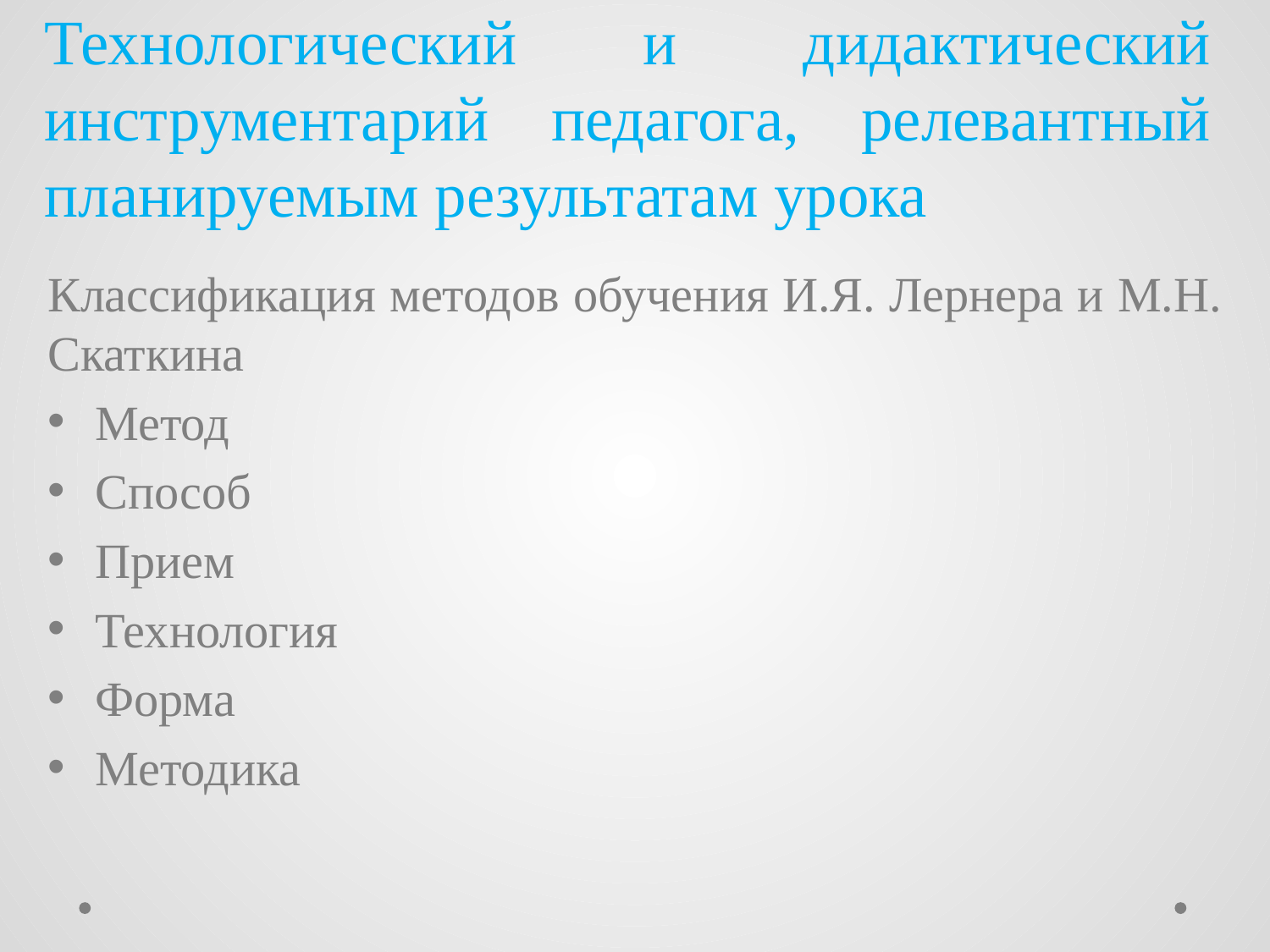

# Технологический и дидактический инструментарий педагога, релевантный планируемым результатам урока
Классификация методов обучения И.Я. Лернера и М.Н. Скаткина
Метод
Способ
Прием
Технология
Форма
Методика